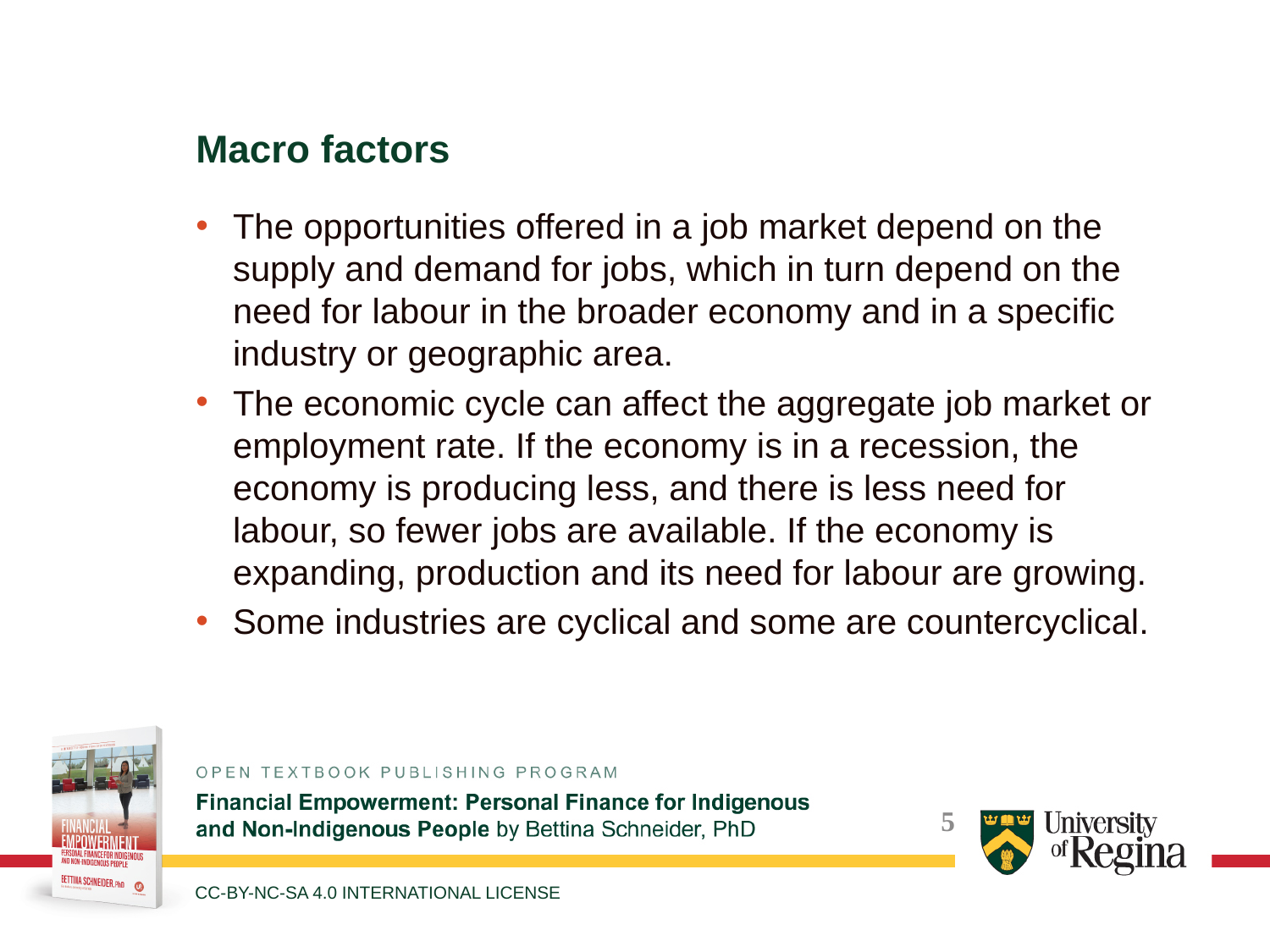

Macro factors
The opportunities offered in a job market depend on the supply and demand for jobs, which in turn depend on the need for labour in the broader economy and in a specific industry or geographic area.
The economic cycle can affect the aggregate job market or employment rate. If the economy is in a recession, the economy is producing less, and there is less need for labour, so fewer jobs are available. If the economy is expanding, production and its need for labour are growing.
Some industries are cyclical and some are countercyclical.
CC-BY-NC-SA 4.0 INTERNATIONAL LICENSE